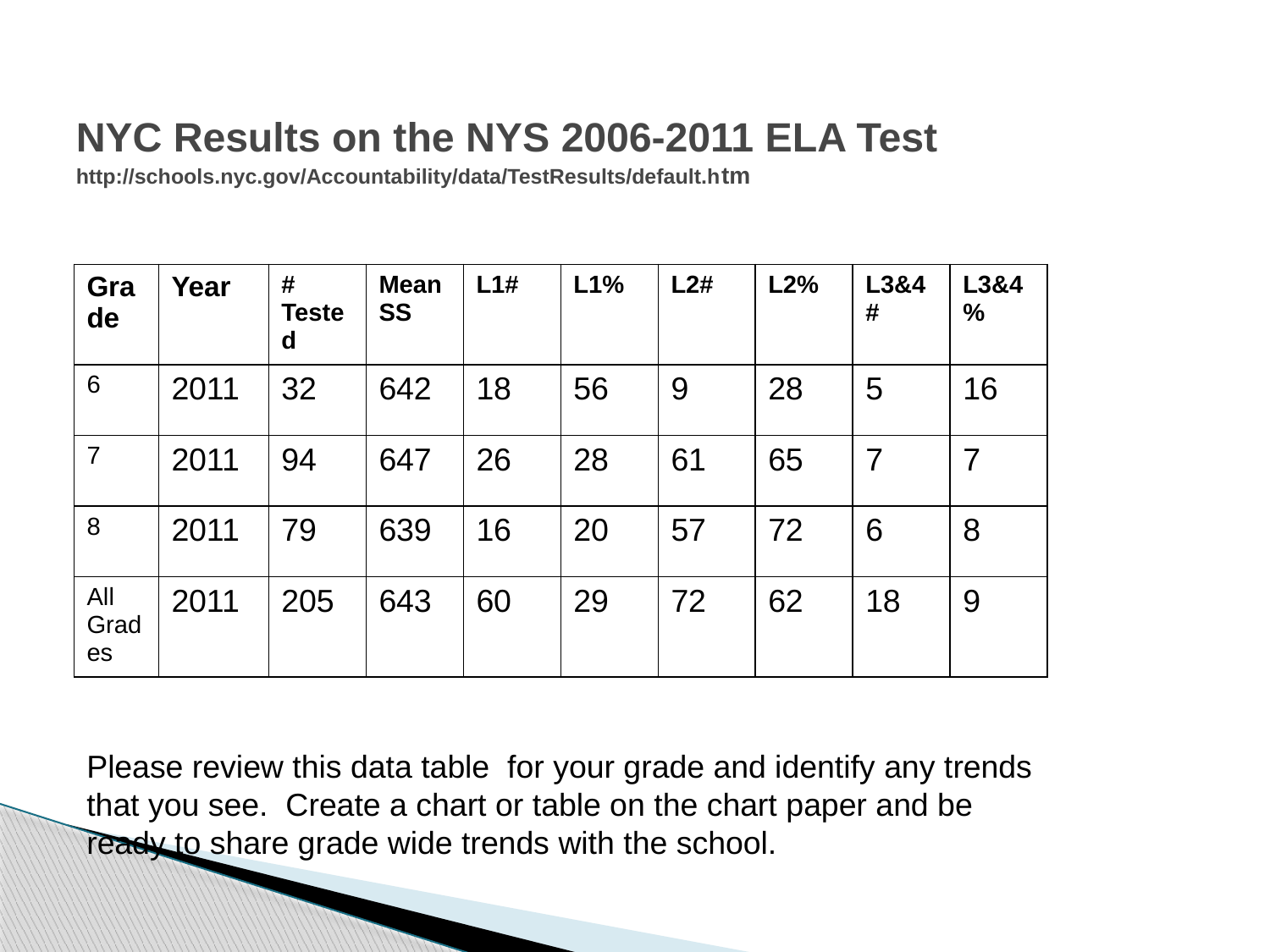

# NYC Results on the NYS 2006-2011 ELA Test http://schools.nyc.gov/Accountability/data/TestResults/default.htm

| Grade | Year | # Tested | Mean SS | L1# | L1% | L2# | L2% | L3&4 # | L3&4% |
| --- | --- | --- | --- | --- | --- | --- | --- | --- | --- |
| 6 | 2011 | 32 | 642 | 18 | 56 | 9 | 28 | 5 | 16 |
| 7 | 2011 | 94 | 647 | 26 | 28 | 61 | 65 | 7 | 7 |
| 8 | 2011 | 79 | 639 | 16 | 20 | 57 | 72 | 6 | 8 |
| All Grades | 2011 | 205 | 643 | 60 | 29 | 72 | 62 | 18 | 9 |
Please review this data table  for your grade and identify any trends that you see.  Create a chart or table on the chart paper and be ready to share grade wide trends with the school.